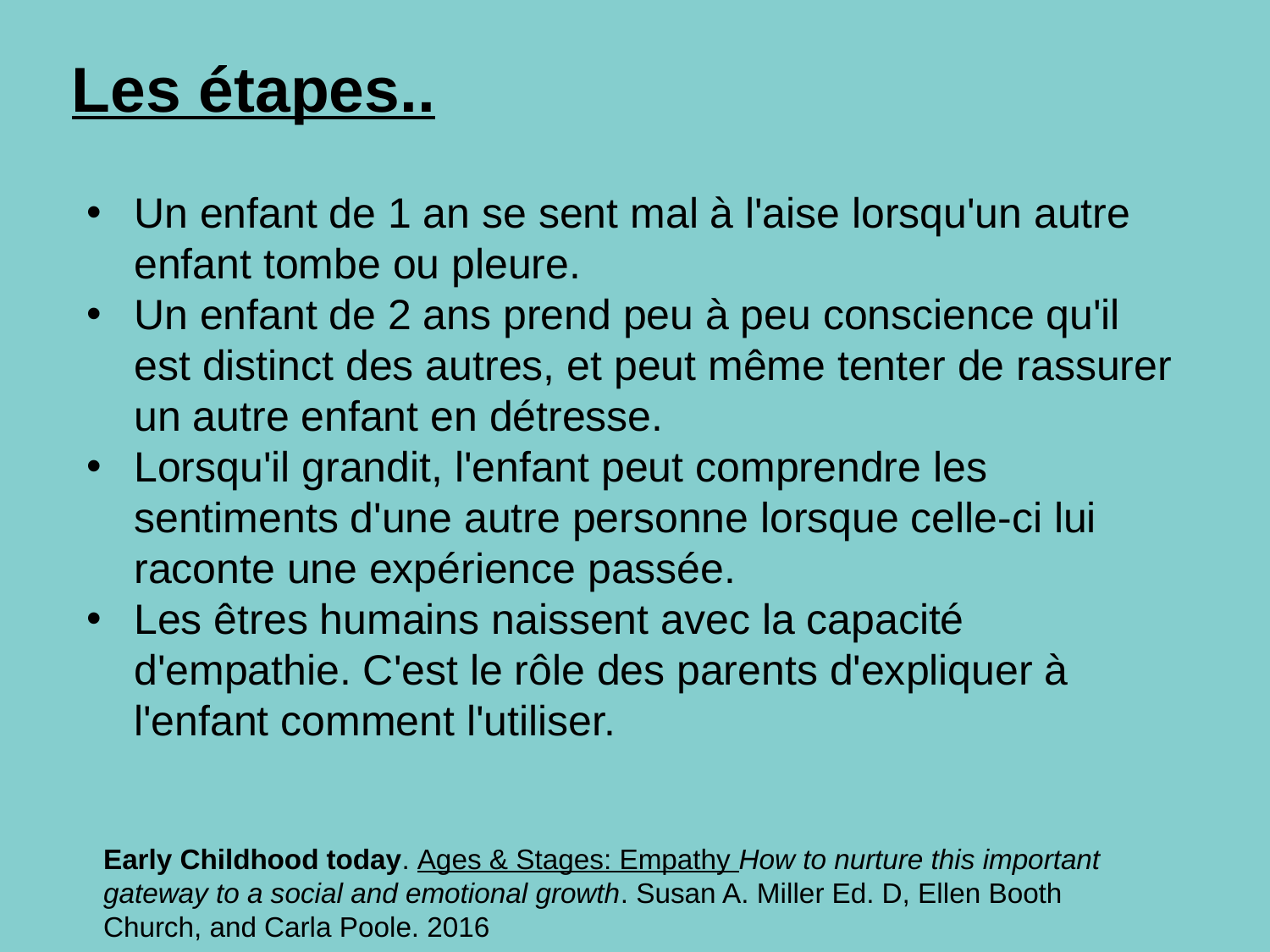

# Les étapes..
Un enfant de 1 an se sent mal à l'aise lorsqu'un autre enfant tombe ou pleure.
Un enfant de 2 ans prend peu à peu conscience qu'il est distinct des autres, et peut même tenter de rassurer un autre enfant en détresse.
Lorsqu'il grandit, l'enfant peut comprendre les sentiments d'une autre personne lorsque celle-ci lui raconte une expérience passée.
Les êtres humains naissent avec la capacité d'empathie. C'est le rôle des parents d'expliquer à l'enfant comment l'utiliser.
Early Childhood today. Ages & Stages: Empathy How to nurture this important gateway to a social and emotional growth. Susan A. Miller Ed. D, Ellen Booth Church, and Carla Poole. 2016